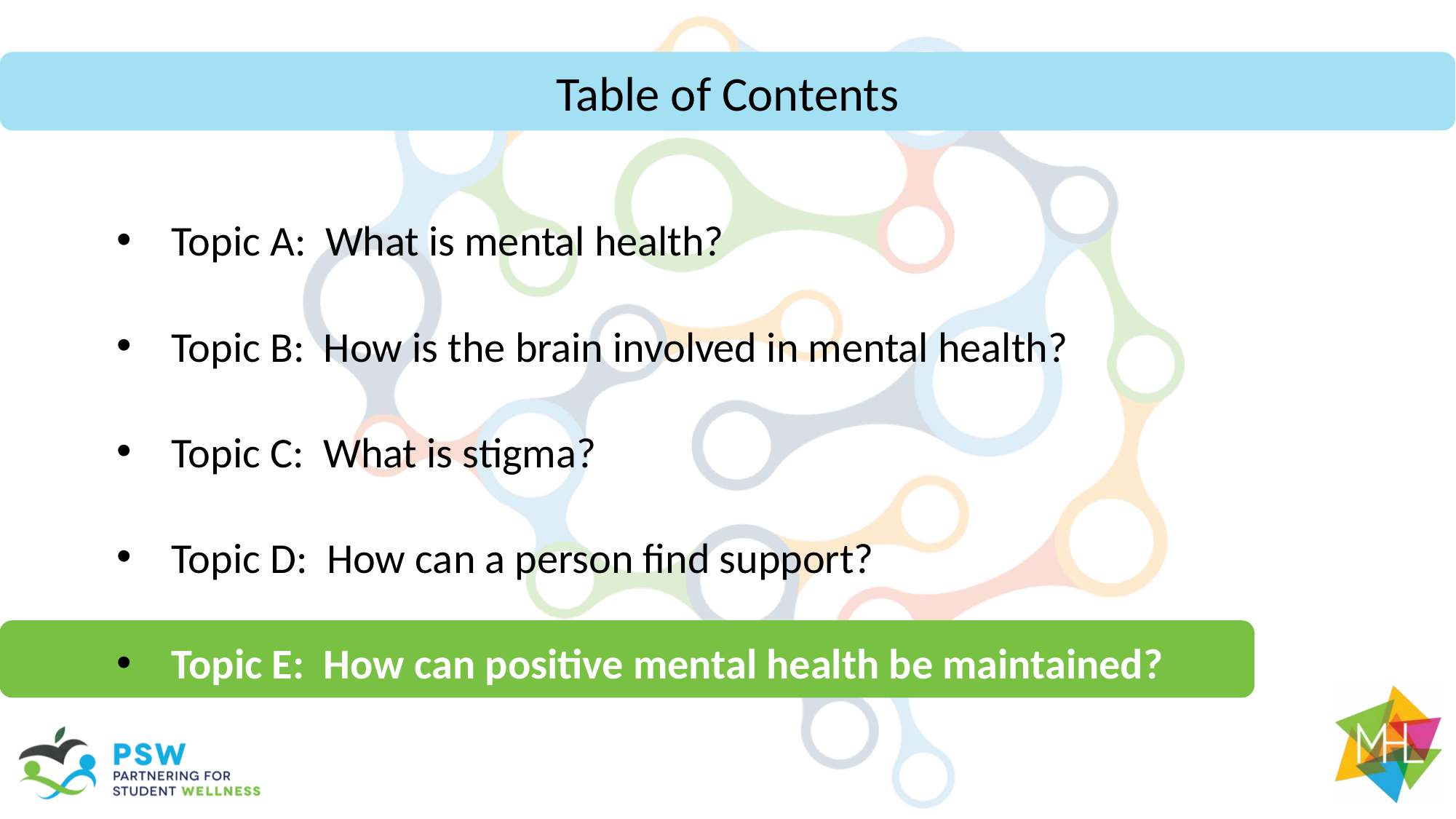

Table of Contents
Topic A:  What is mental health?

Topic B:  How is the brain involved in mental health?

Topic C:  What is stigma?

Topic D:  How can a person find support?

Topic E:  How can positive mental health be maintained?